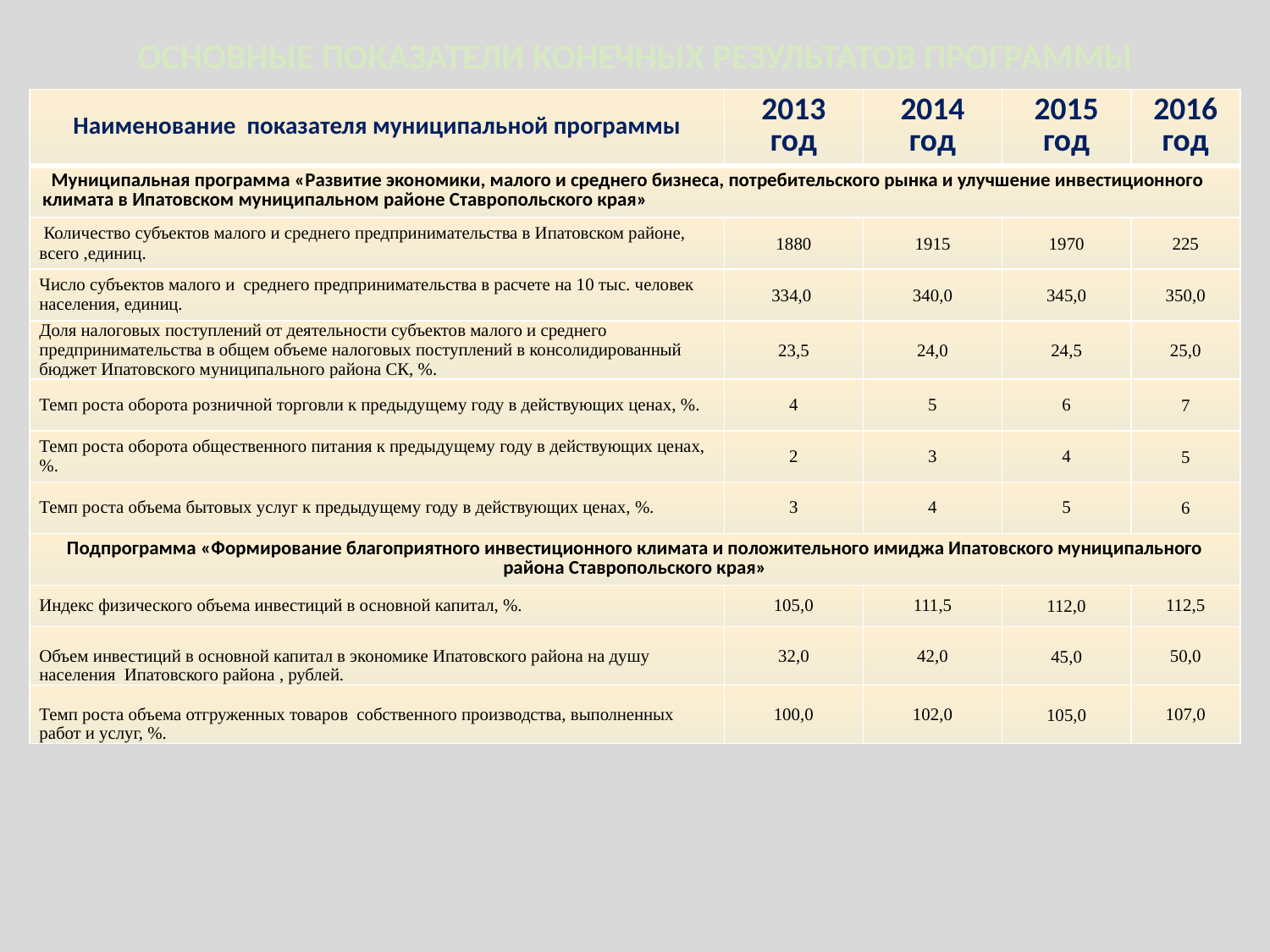

# ОСНОВНЫЕ ПОКАЗАТЕЛИ КОНЕЧНЫХ РЕЗУЛЬТАТОВ ПРОГРАММЫ
| Наименование показателя муниципальной программы | 2013 год | 2014 год | 2015 год | 2016 год |
| --- | --- | --- | --- | --- |
| Муниципальная программа «Развитие экономики, малого и среднего бизнеса, потребительского рынка и улучшение инвестиционного климата в Ипатовском муниципальном районе Ставропольского края» |  |  |  |  |
| Количество субъектов малого и среднего предпринимательства в Ипатовском районе, всего ,единиц. | 1880 | 1915 | 1970 | 225 |
| Число субъектов малого и среднего предпринимательства в расчете на 10 тыс. человек населения, единиц. | 334,0 | 340,0 | 345,0 | 350,0 |
| Доля налоговых поступлений от деятельности субъектов малого и среднего предпринимательства в общем объеме налоговых поступлений в консолидированный бюджет Ипатовского муниципального района СК, %. | 23,5 | 24,0 | 24,5 | 25,0 |
| Темп роста оборота розничной торговли к предыдущему году в действующих ценах, %. | 4 | 5 | 6 | 7 |
| Темп роста оборота общественного питания к предыдущему году в действующих ценах, %. | 2 | 3 | 4 | 5 |
| Темп роста объема бытовых услуг к предыдущему году в действующих ценах, %. | 3 | 4 | 5 | 6 |
| Подпрограмма «Формирование благоприятного инвестиционного климата и положительного имиджа Ипатовского муниципального района Ставропольского края» |  |  |  |  |
| Индекс физического объема инвестиций в основной капитал, %. | 105,0 | 111,5 | 112,0 | 112,5 |
| Объем инвестиций в основной капитал в экономике Ипатовского района на душу населения Ипатовского района , рублей. | 32,0 | 42,0 | 45,0 | 50,0 |
| Темп роста объема отгруженных товаров собственного производства, выполненных работ и услуг, %. | 100,0 | 102,0 | 105,0 | 107,0 |